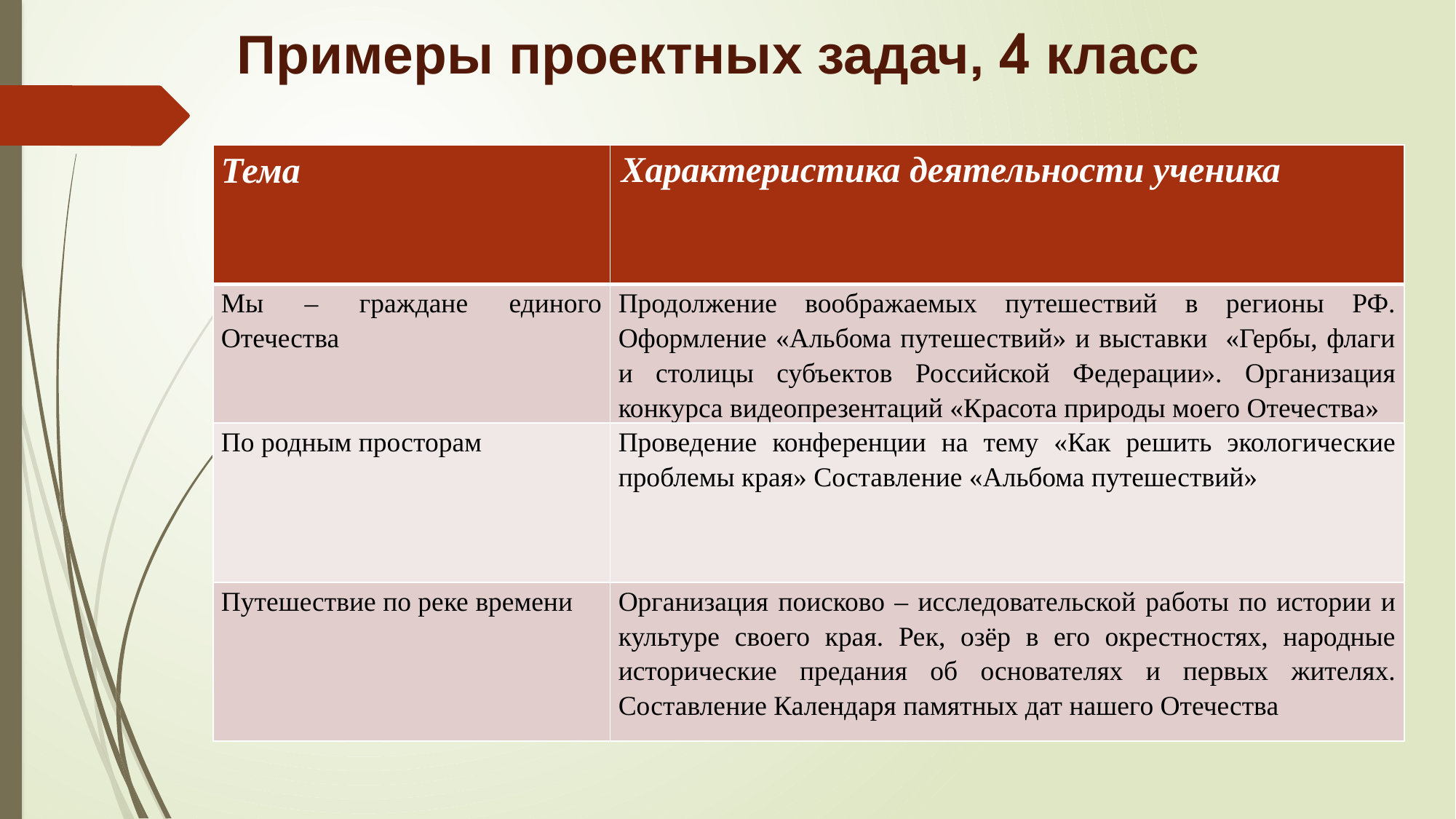

# Примеры проектных задач, 4 класс
| Тема | Характеристика деятельности ученика |
| --- | --- |
| Мы – граждане единого Отечества | Продолжение воображаемых путешествий в регионы РФ. Оформление «Альбома путешествий» и выставки «Гербы, флаги и столицы субъектов Российской Федерации». Организация конкурса видеопрезентаций «Красота природы моего Отечества» |
| По родным просторам | Проведение конференции на тему «Как решить экологические проблемы края» Составление «Альбома путешествий» |
| Путешествие по реке времени | Организация поисково – исследовательской работы по истории и культуре своего края. Рек, озёр в его окрестностях, народные исторические предания об основателях и первых жителях. Составление Календаря памятных дат нашего Отечества |